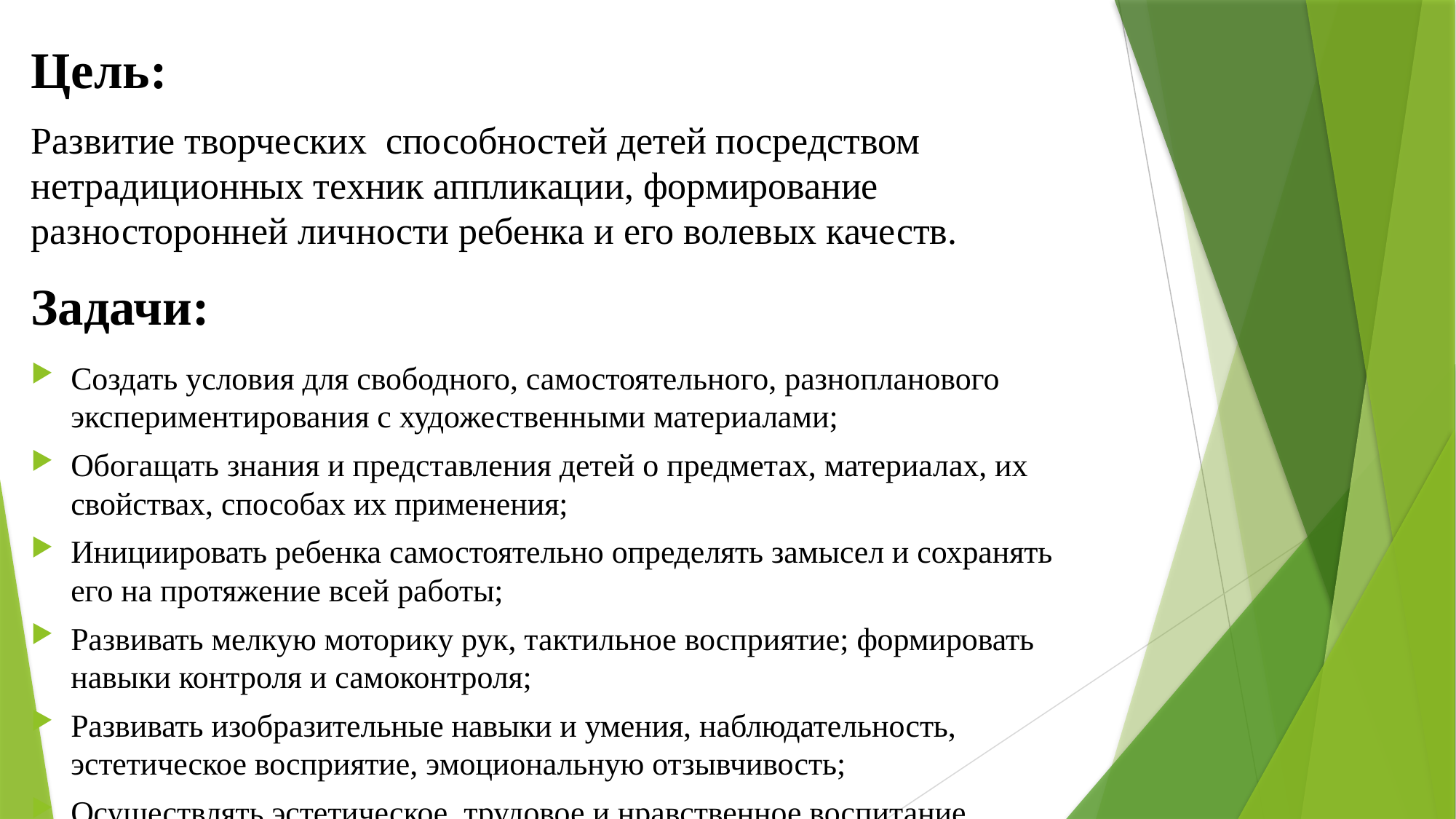

# Цель:
Развитие творческих  способностей детей посредством  нетрадиционных техник аппликации, формирование разносторонней личности ребенка и его волевых качеств.

Задачи:
Создать условия для свободного, самостоятельного, разнопланового экспериментирования с художественными материалами;
Обогащать знания и представления детей о предметах, материалах, их свойствах, способах их применения;
Инициировать ребенка самостоятельно определять замысел и сохранять его на протяжение всей работы;
Развивать мелкую моторику рук, тактильное восприятие; формировать навыки контроля и самоконтроля;
Развивать изобразительные навыки и умения, наблюдательность, эстетическое восприятие, эмоциональную отзывчивость;
Осуществлять эстетическое, трудовое и нравственное воспитание.